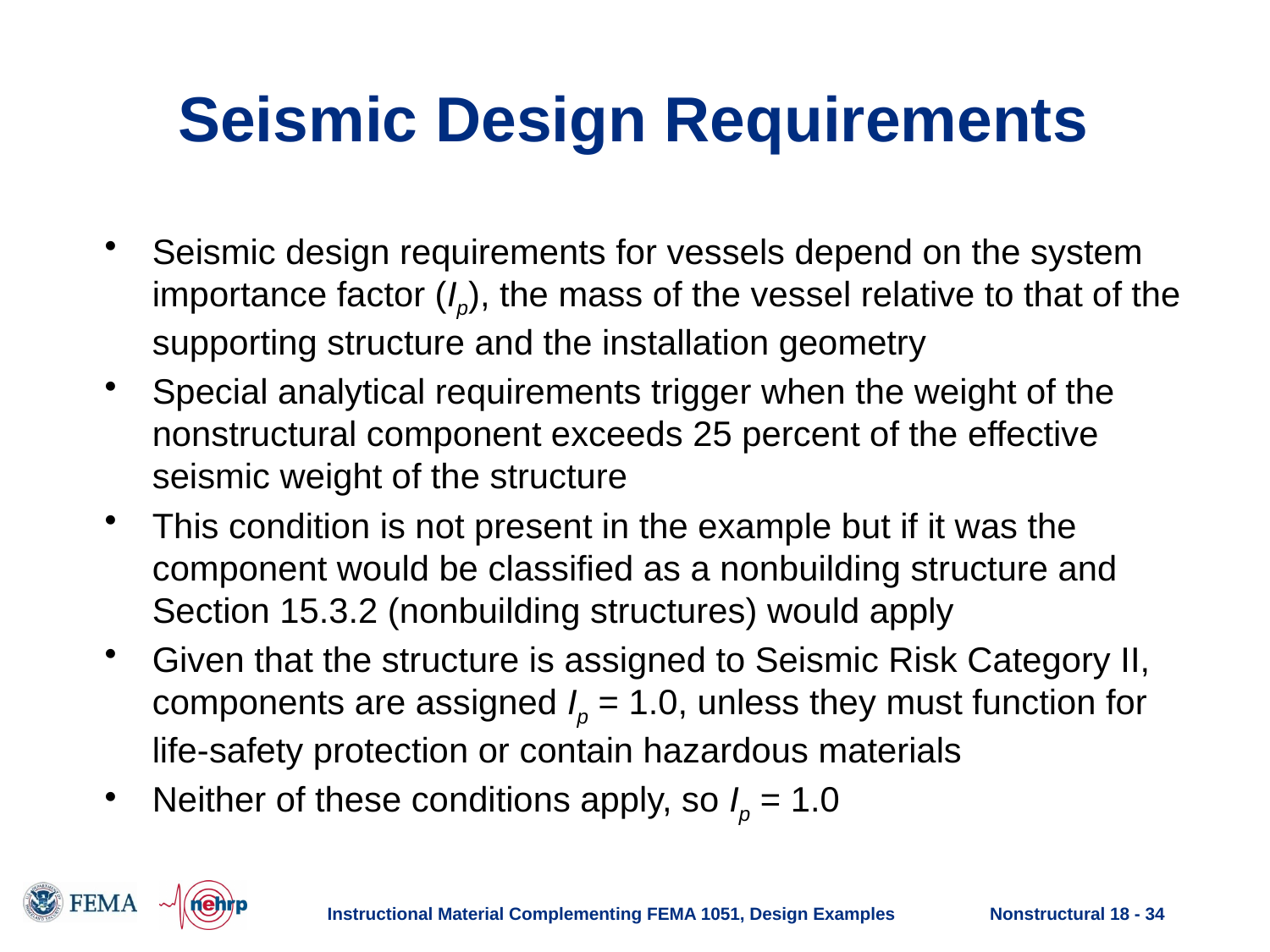

# Seismic Design Requirements
Seismic design requirements for vessels depend on the system importance factor (Ip), the mass of the vessel relative to that of the supporting structure and the installation geometry
Special analytical requirements trigger when the weight of the nonstructural component exceeds 25 percent of the effective seismic weight of the structure
This condition is not present in the example but if it was the component would be classified as a nonbuilding structure and Section 15.3.2 (nonbuilding structures) would apply
Given that the structure is assigned to Seismic Risk Category II, components are assigned Ip = 1.0, unless they must function for life-safety protection or contain hazardous materials
Neither of these conditions apply, so Ip = 1.0

Instructional Material Complementing FEMA 1051, Design Examples
Nonstructural 18 - 34